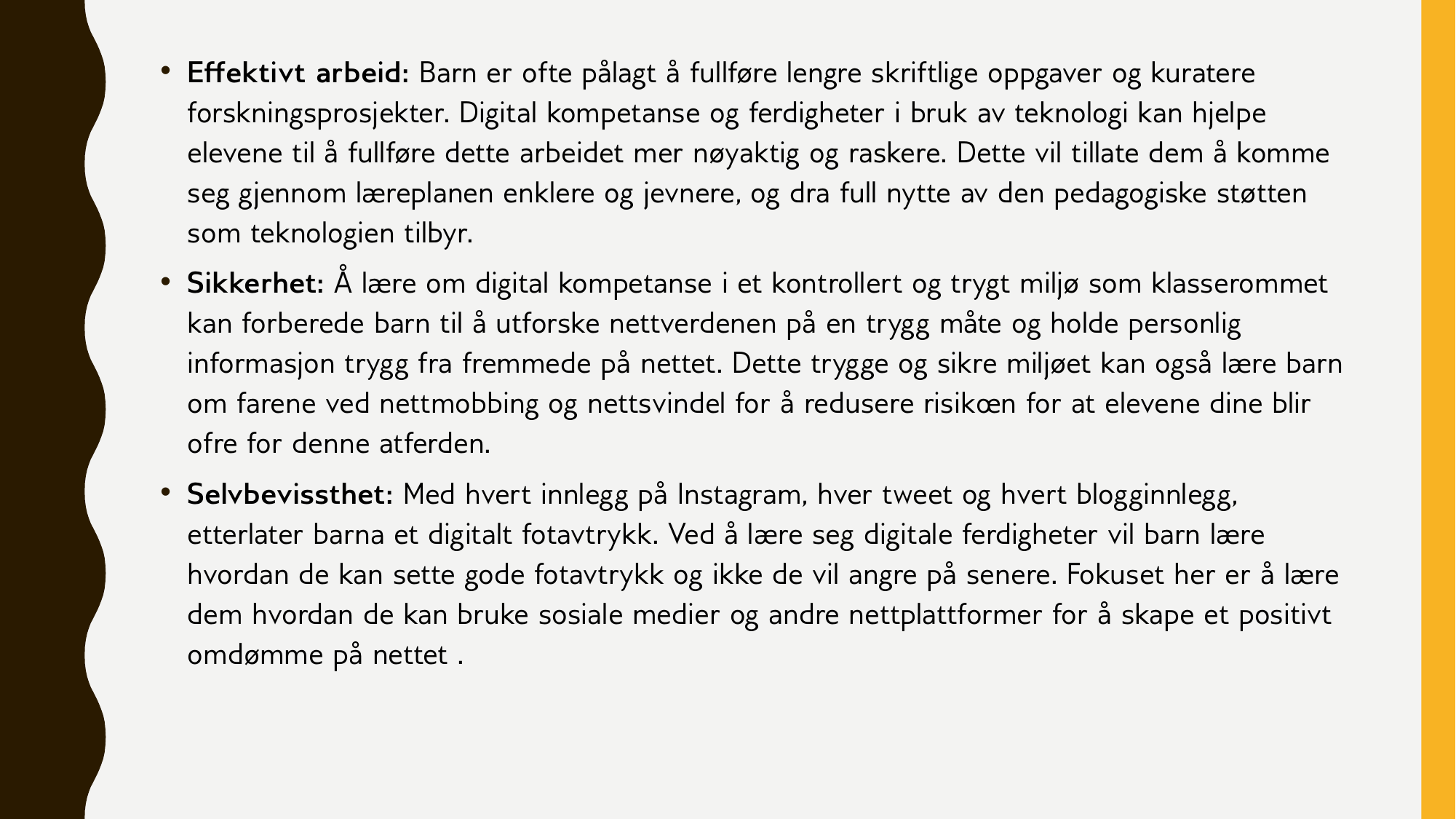

Effektivt arbeid: Barn er ofte pålagt å fullføre lengre skriftlige oppgaver og kuratere forskningsprosjekter. Digital kompetanse og ferdigheter i bruk av teknologi kan hjelpe elevene til å fullføre dette arbeidet mer nøyaktig og raskere. Dette vil tillate dem å komme seg gjennom læreplanen enklere og jevnere, og dra full nytte av den pedagogiske støtten som teknologien tilbyr.
Sikkerhet: Å lære om digital kompetanse i et kontrollert og trygt miljø som klasserommet kan forberede barn til å utforske nettverdenen på en trygg måte og holde personlig informasjon trygg fra fremmede på nettet. Dette trygge og sikre miljøet kan også lære barn om farene ved nettmobbing og nettsvindel for å redusere risikoen for at elevene dine blir ofre for denne atferden.
Selvbevissthet: Med hvert innlegg på Instagram, hver tweet og hvert blogginnlegg, etterlater barna et digitalt fotavtrykk. Ved å lære seg digitale ferdigheter vil barn lære hvordan de kan sette gode fotavtrykk og ikke de vil angre på senere. Fokuset her er å lære dem hvordan de kan bruke sosiale medier og andre nettplattformer for å skape et positivt omdømme på nettet .